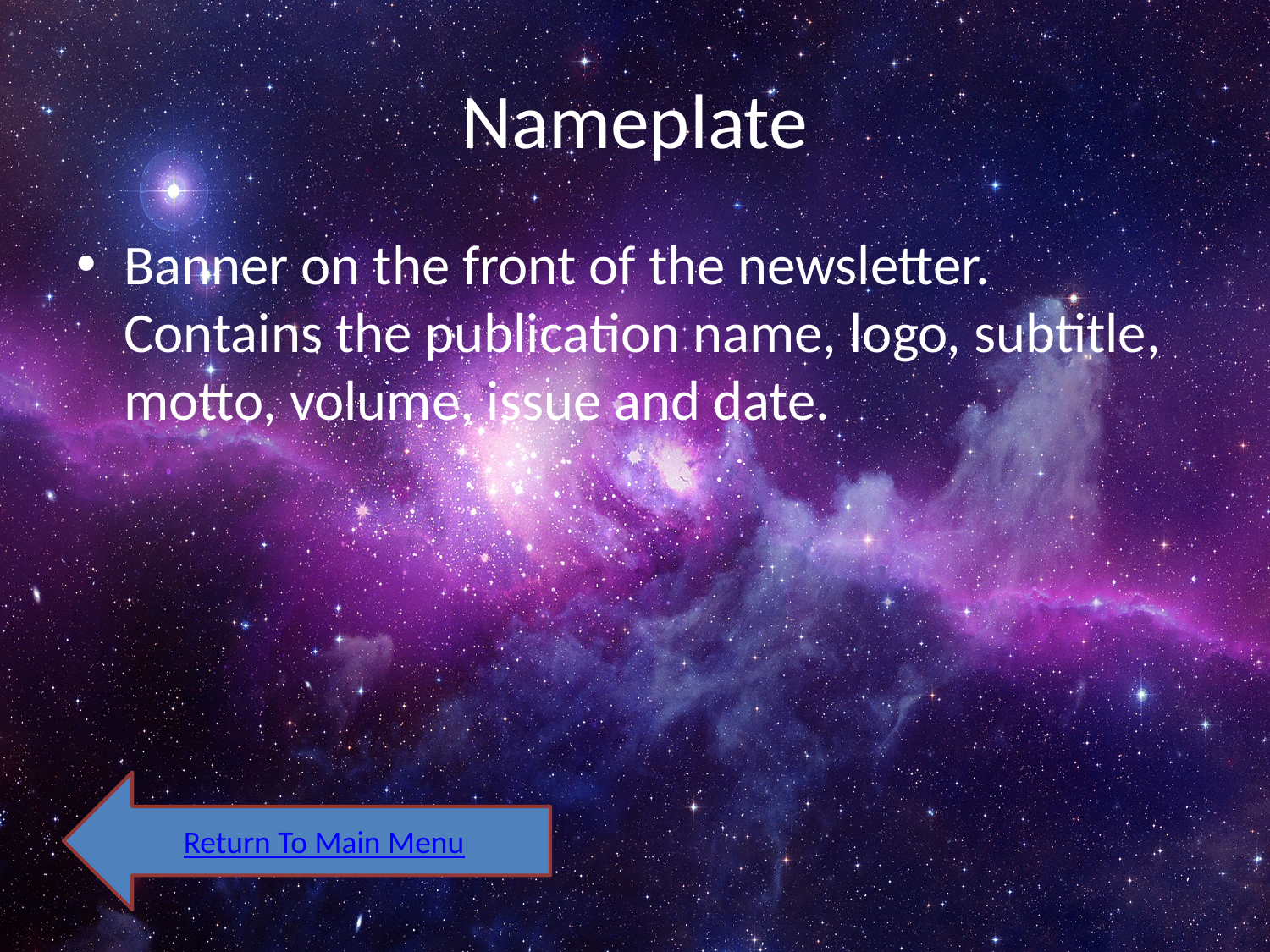

# Nameplate
Banner on the front of the newsletter. Contains the publication name, logo, subtitle, motto, volume, issue and date.
Return To Main Menu